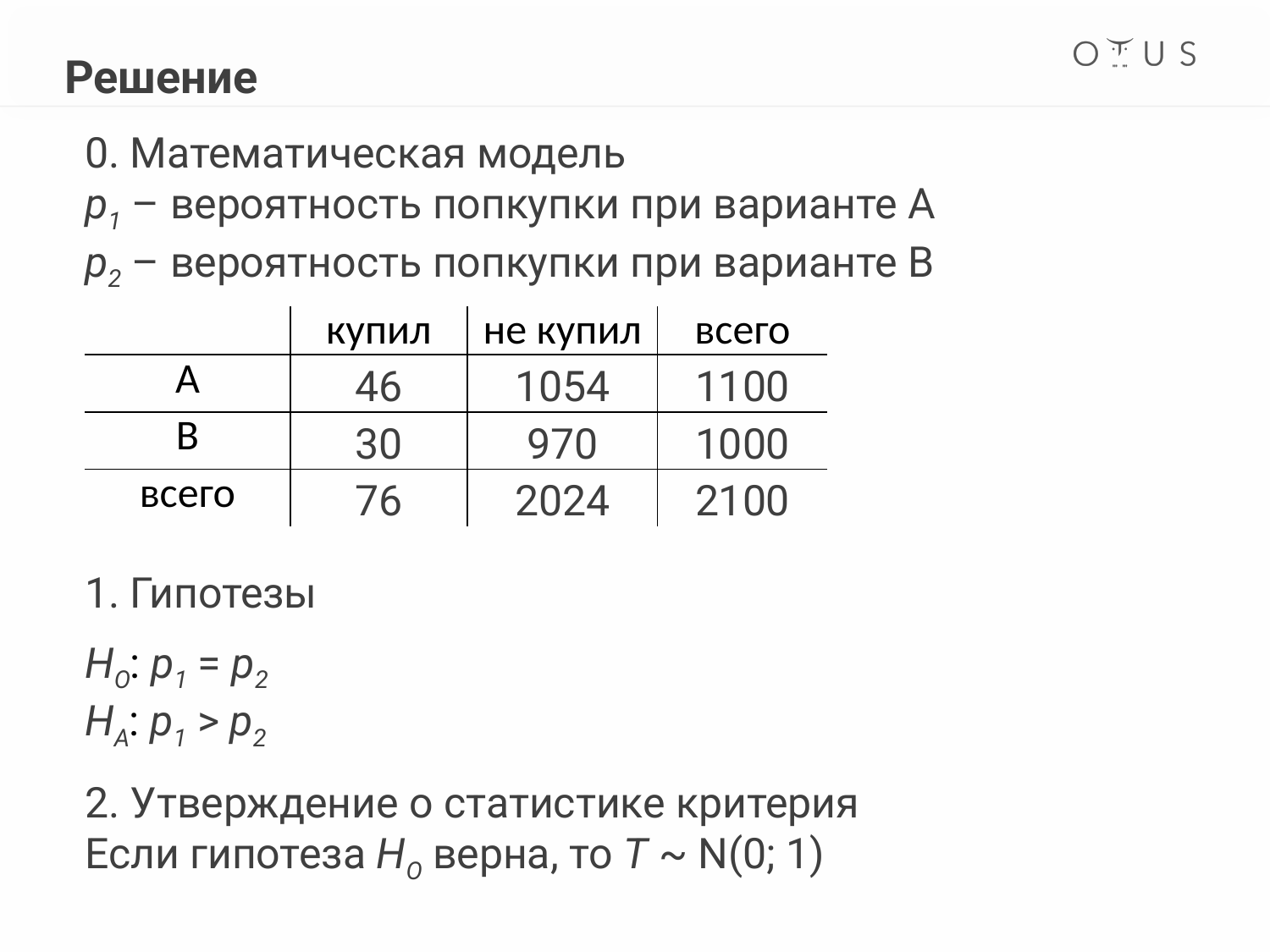

Решение

0. Математическая модель
p1 – вероятность попкупки при варианте А
p2 – вероятность попкупки при варианте В
|  | купил | не купил | всего |
| --- | --- | --- | --- |
| А | 46 | 1054 | 1100 |
| В | 30 | 970 | 1000 |
| всего | 76 | 2024 | 2100 |
1. Гипотезы
HO: p1 = p2
HA: p1 > p2
2. Утверждение о статистике критерия
Если гипотеза HO верна, то T ~ N(0; 1)